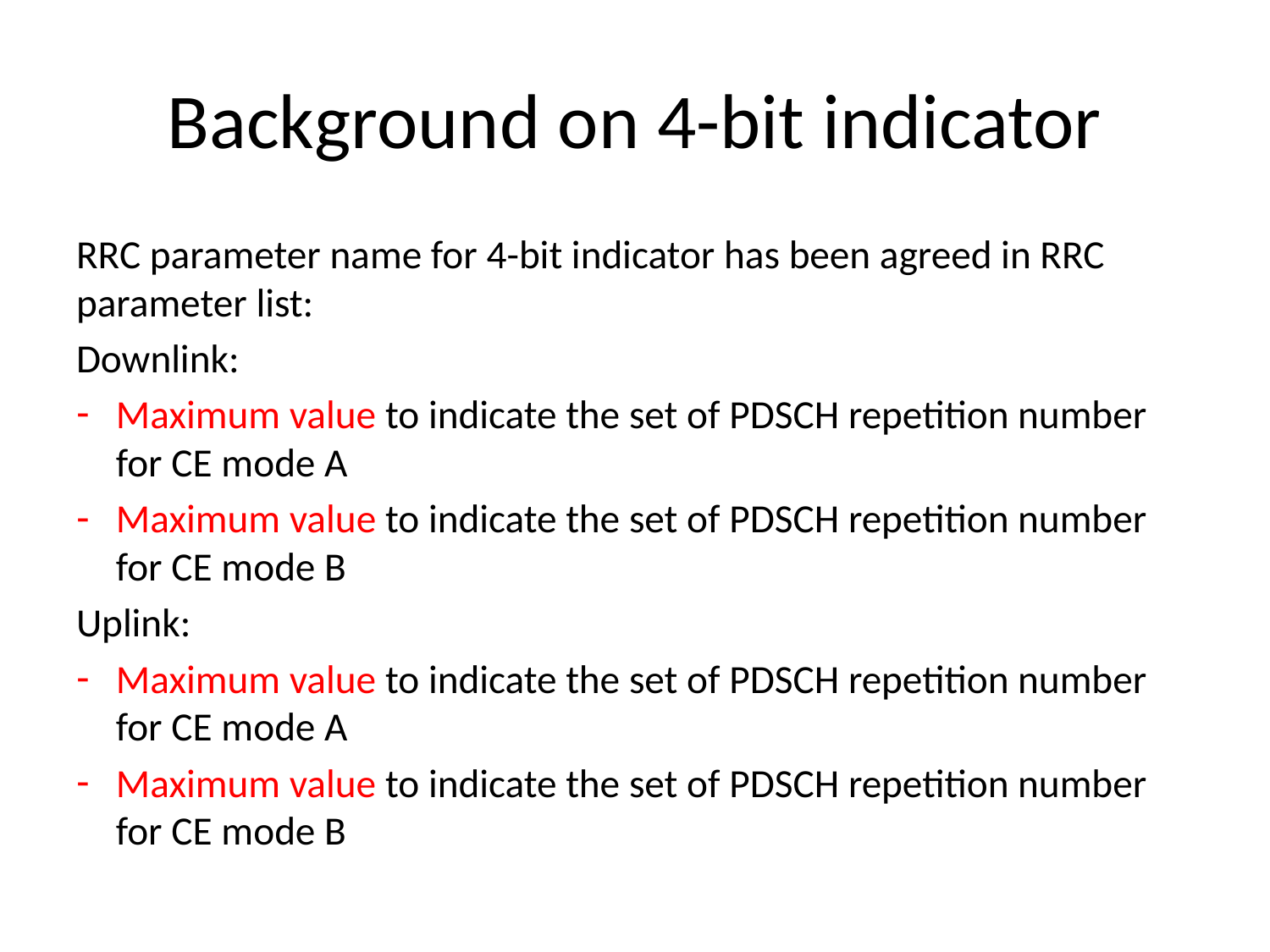

# Background on 4-bit indicator
RRC parameter name for 4-bit indicator has been agreed in RRC parameter list:
Downlink:
Maximum value to indicate the set of PDSCH repetition number for CE mode A
Maximum value to indicate the set of PDSCH repetition number for CE mode B
Uplink:
Maximum value to indicate the set of PDSCH repetition number for CE mode A
Maximum value to indicate the set of PDSCH repetition number for CE mode B